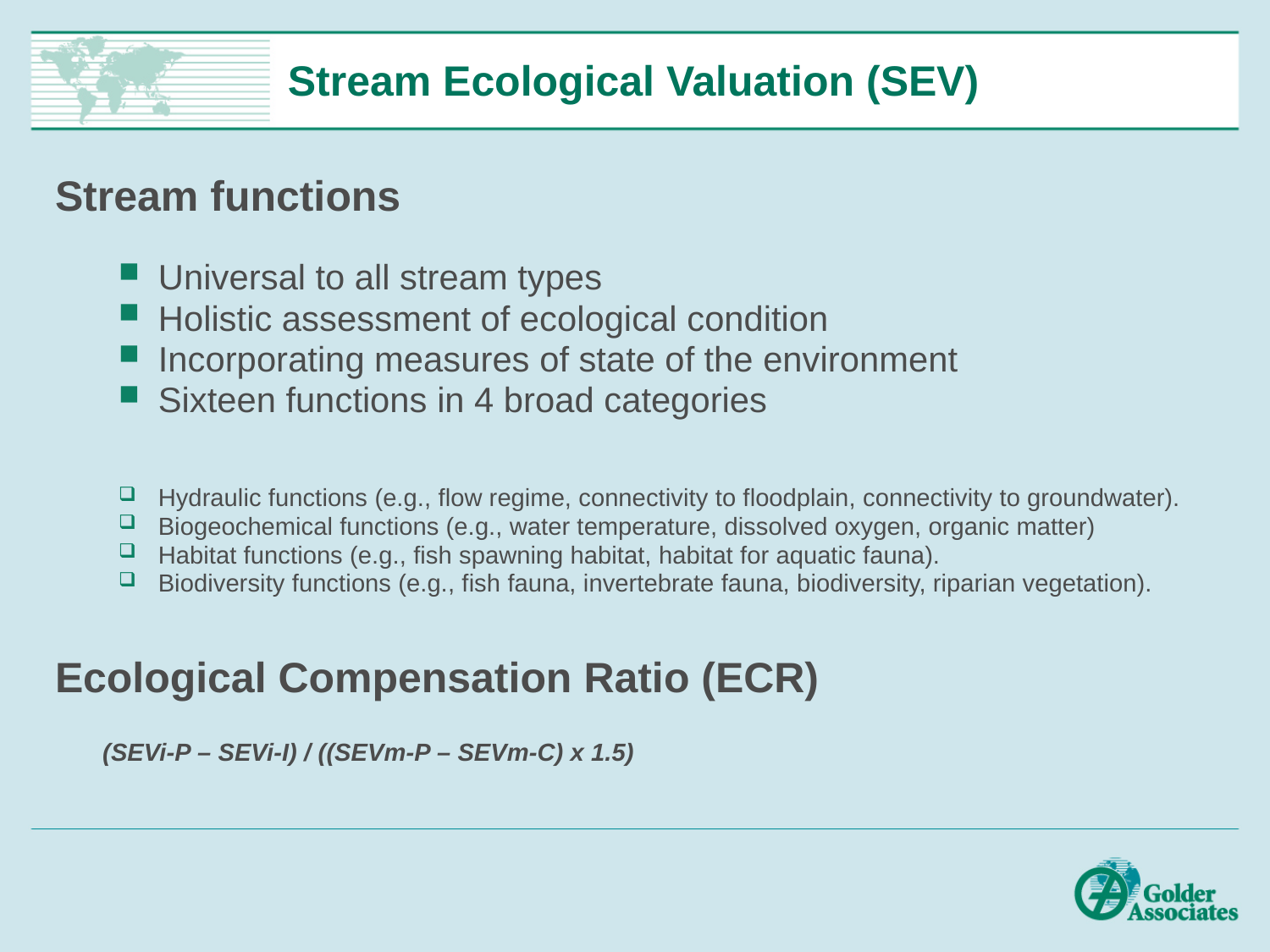

# Stream Ecological Valuation (SEV)
Stream functions

Universal to all stream types
Holistic assessment of ecological condition
Incorporating measures of state of the environment
Sixteen functions in 4 broad categories

Hydraulic functions (e.g., flow regime, connectivity to floodplain, connectivity to groundwater).
Biogeochemical functions (e.g., water temperature, dissolved oxygen, organic matter)
Habitat functions (e.g., fish spawning habitat, habitat for aquatic fauna).
Biodiversity functions (e.g., fish fauna, invertebrate fauna, biodiversity, riparian vegetation).

Ecological Compensation Ratio (ECR)

	(SEVi-P – SEVi-I) / ((SEVm-P – SEVm-C) x 1.5)